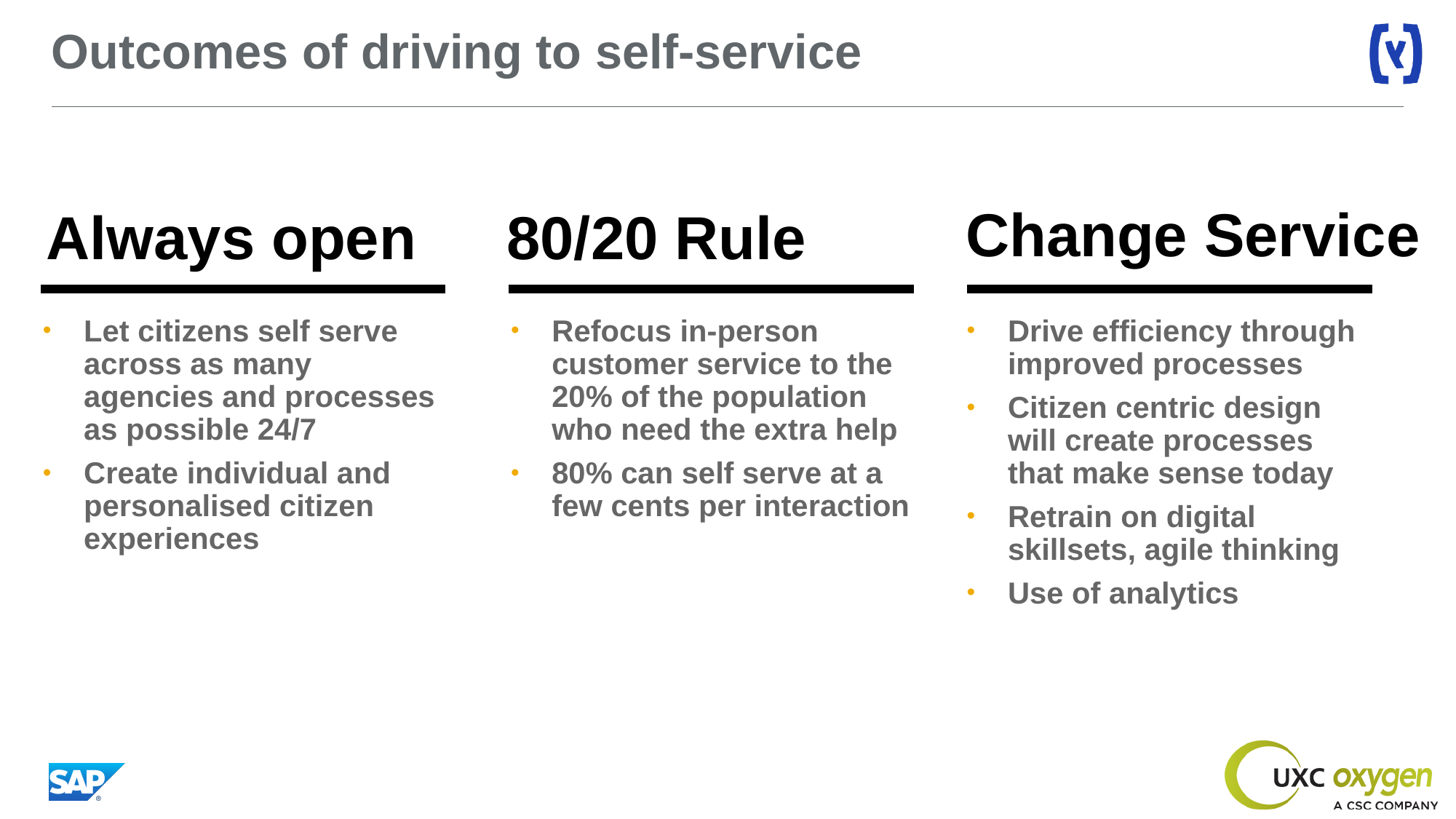

# Outcomes of driving to self-service
Change Service
Always open
80/20 Rule
Let citizens self serve across as many agencies and processes as possible 24/7
Create individual and personalised citizen experiences

Refocus in-person customer service to the 20% of the population who need the extra help
80% can self serve at a few cents per interaction
Drive efficiency through improved processes
Citizen centric design will create processes that make sense today
Retrain on digital skillsets, agile thinking
Use of analytics